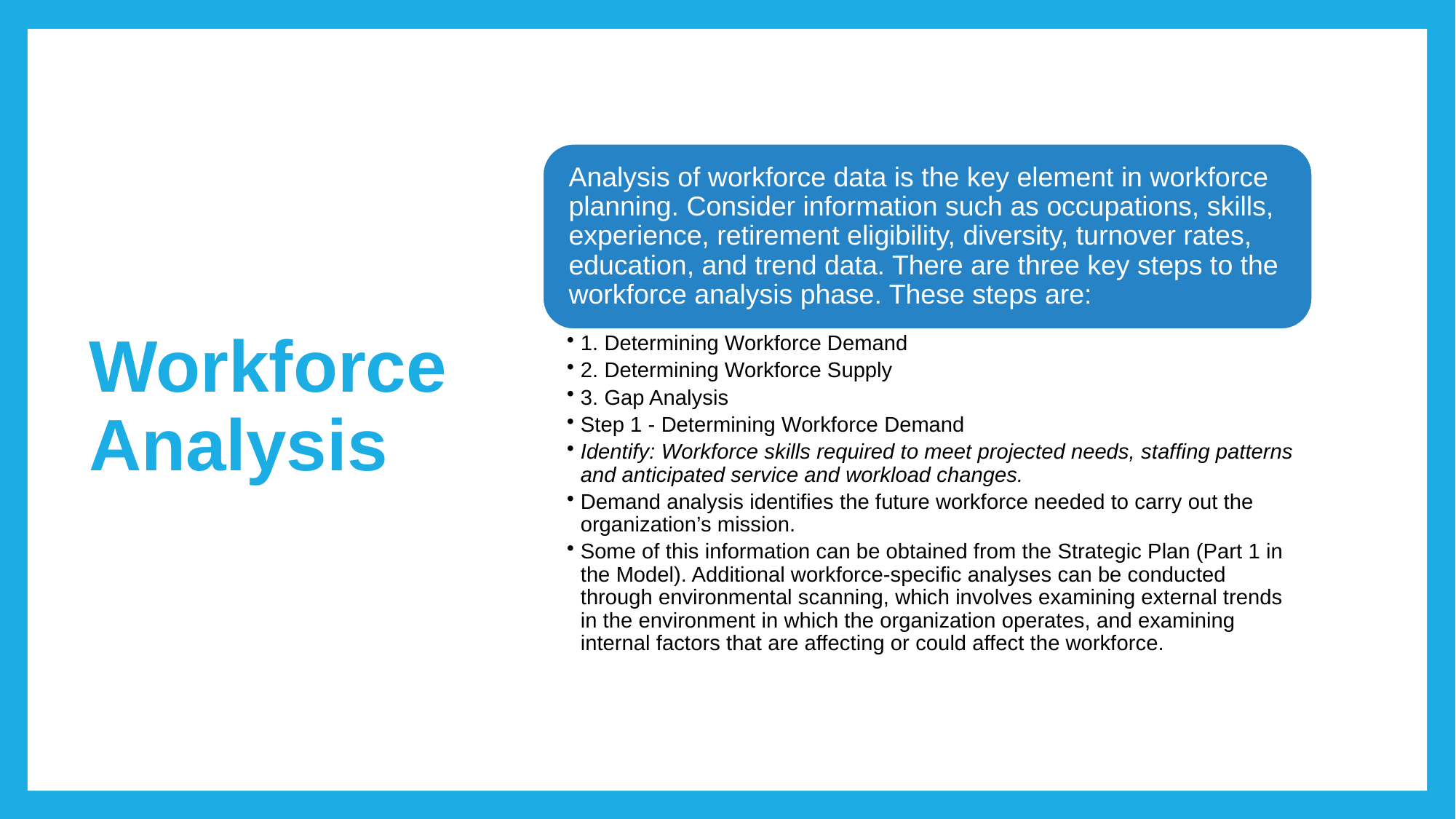

# Workforce Analysis
Analysis of workforce data is the key element in workforce planning. Consider information such as occupations, skills, experience, retirement eligibility, diversity, turnover rates, education, and trend data. There are three key steps to the workforce analysis phase. These steps are:
1. Determining Workforce Demand
2. Determining Workforce Supply
3. Gap Analysis
Step 1 - Determining Workforce Demand
Identify: Workforce skills required to meet projected needs, staffing patterns and anticipated service and workload changes.
Demand analysis identifies the future workforce needed to carry out the organization’s mission.
Some of this information can be obtained from the Strategic Plan (Part 1 in the Model). Additional workforce-specific analyses can be conducted through environmental scanning, which involves examining external trends in the environment in which the organization operates, and examining internal factors that are affecting or could affect the workforce.